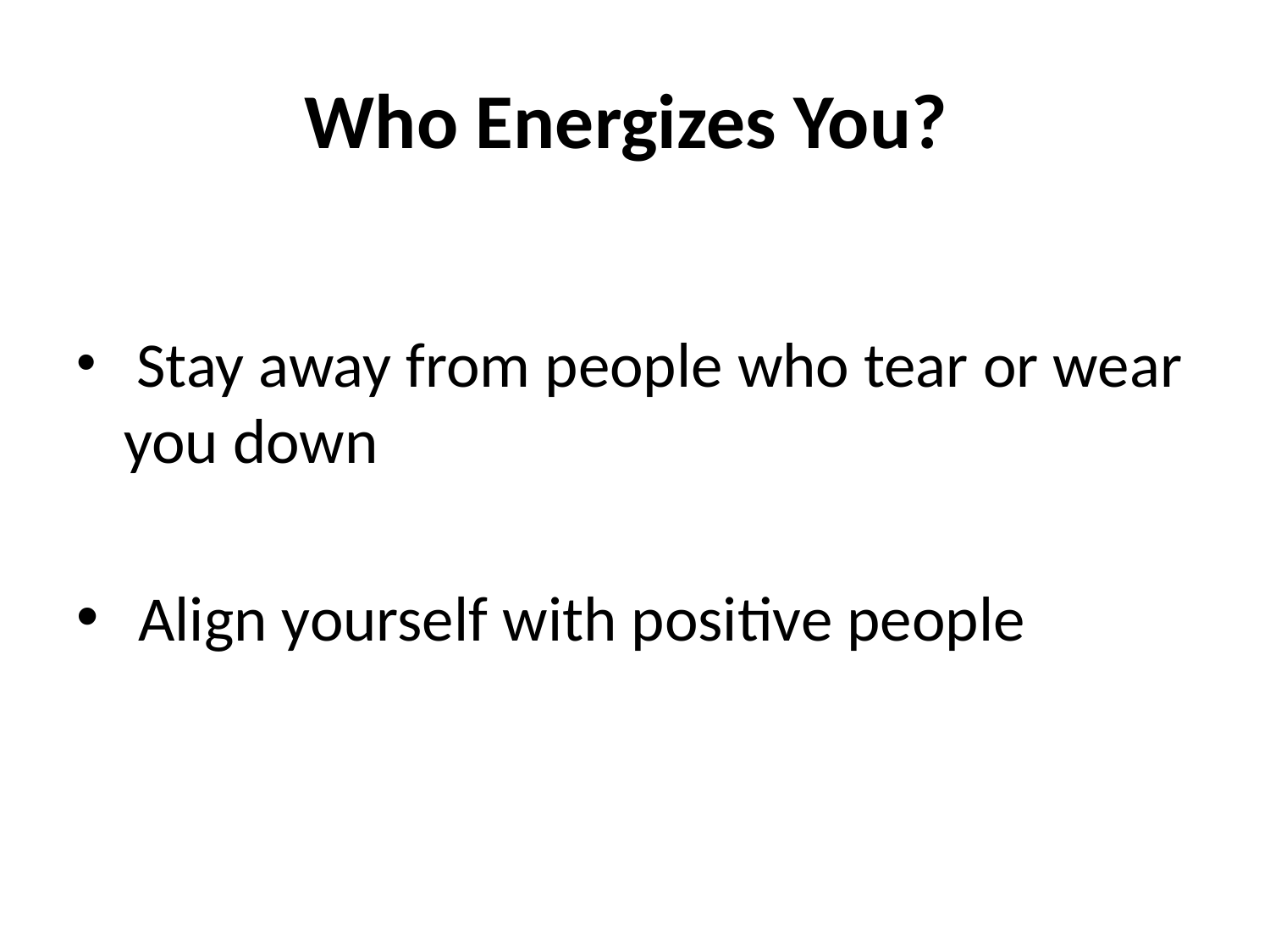

# Who Energizes You?
 Stay away from people who tear or wear you down

 Align yourself with positive people